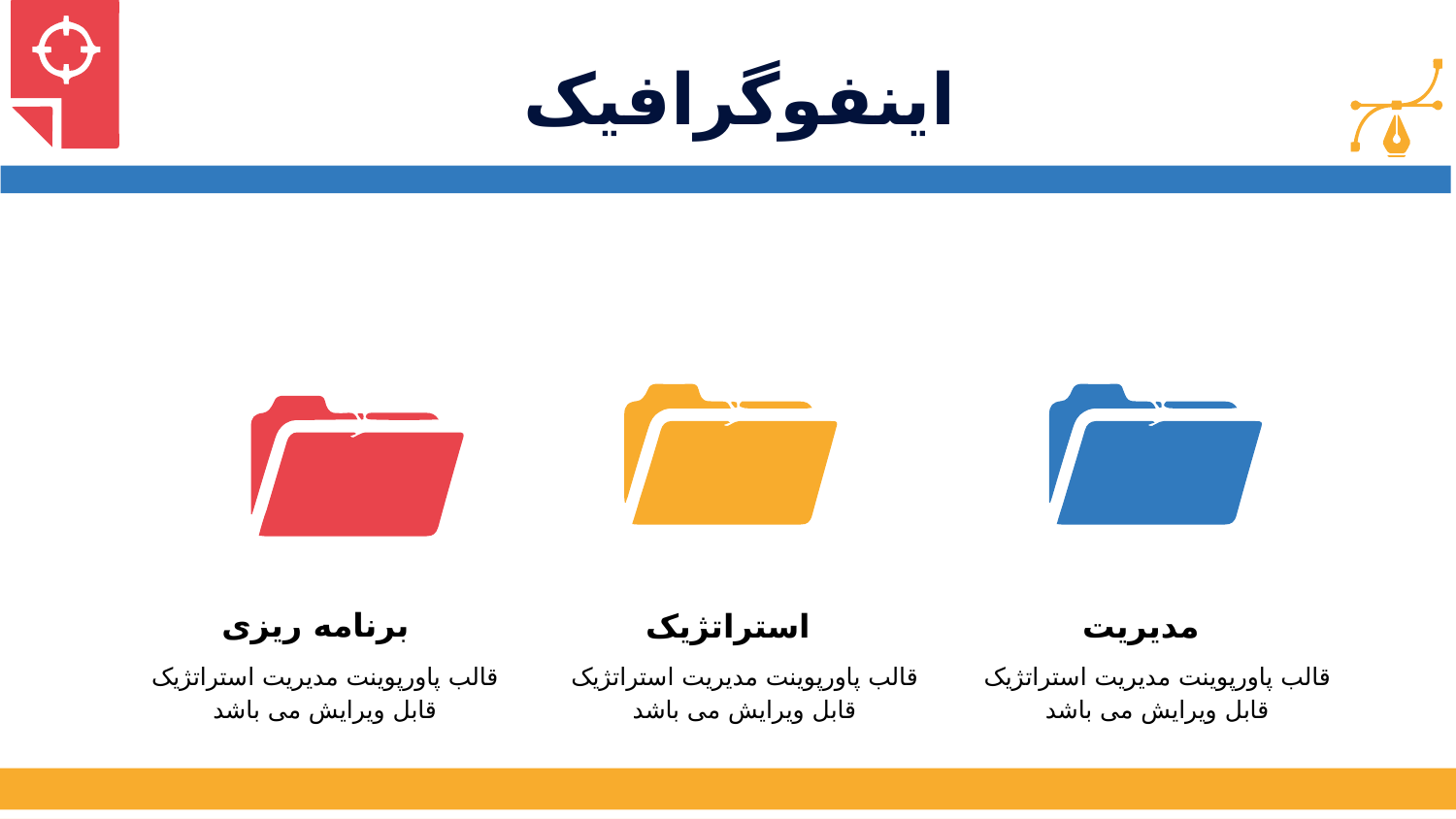

# اینفوگرافیک

برنامه ریزی
مدیریت
استراتژیک
قالب پاورپوینت مدیریت استراتژیک قابل ویرایش می باشد
قالب پاورپوینت مدیریت استراتژیک قابل ویرایش می باشد
قالب پاورپوینت مدیریت استراتژیک قابل ویرایش می باشد